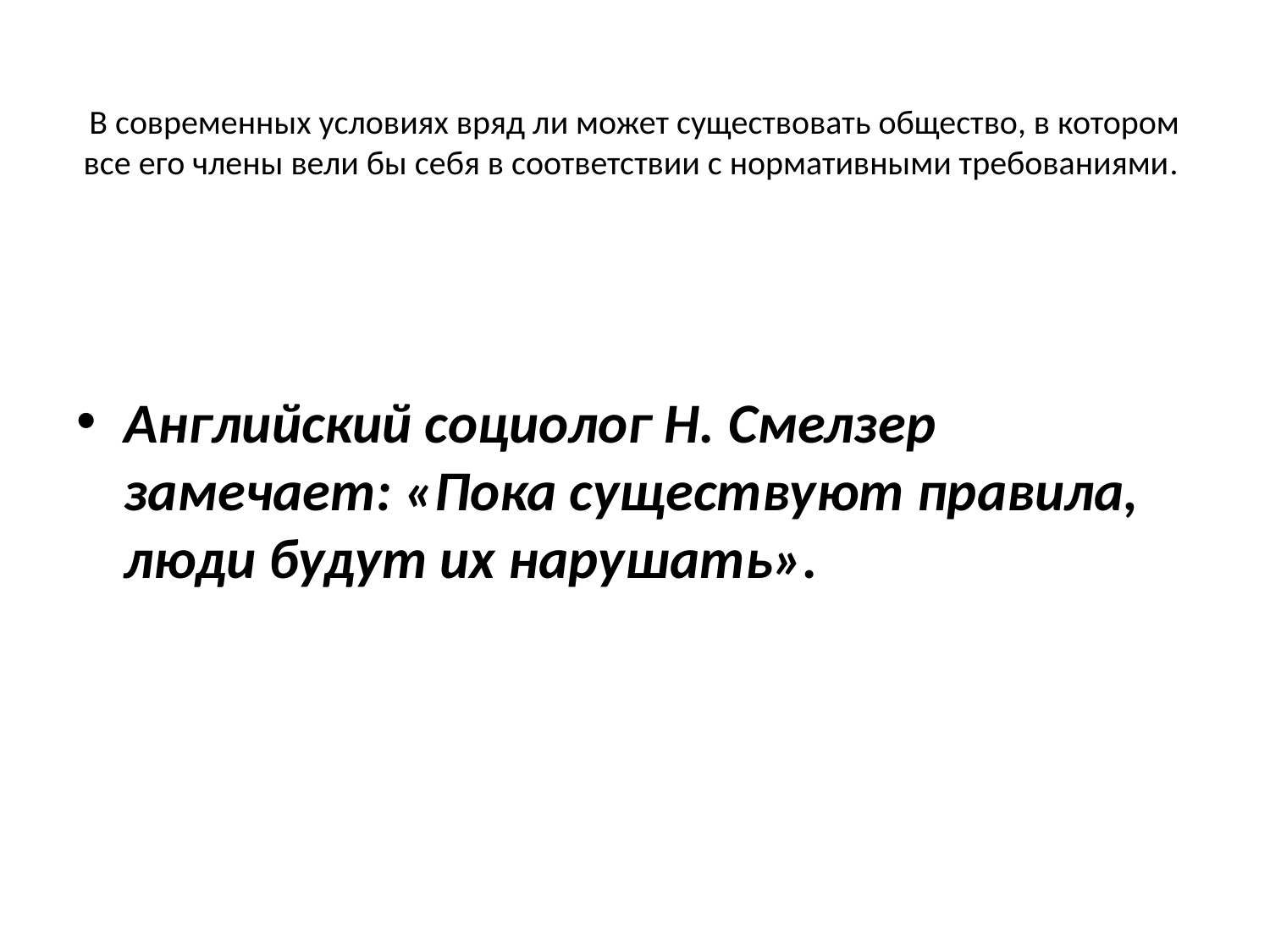

# В современных условиях вряд ли может существовать общество, в котором все его члены вели бы себя в соответствии с нормативными требованиями.

Английский социолог Н. Смелзер замечает: «Пока существуют правила, люди будут их нарушать».